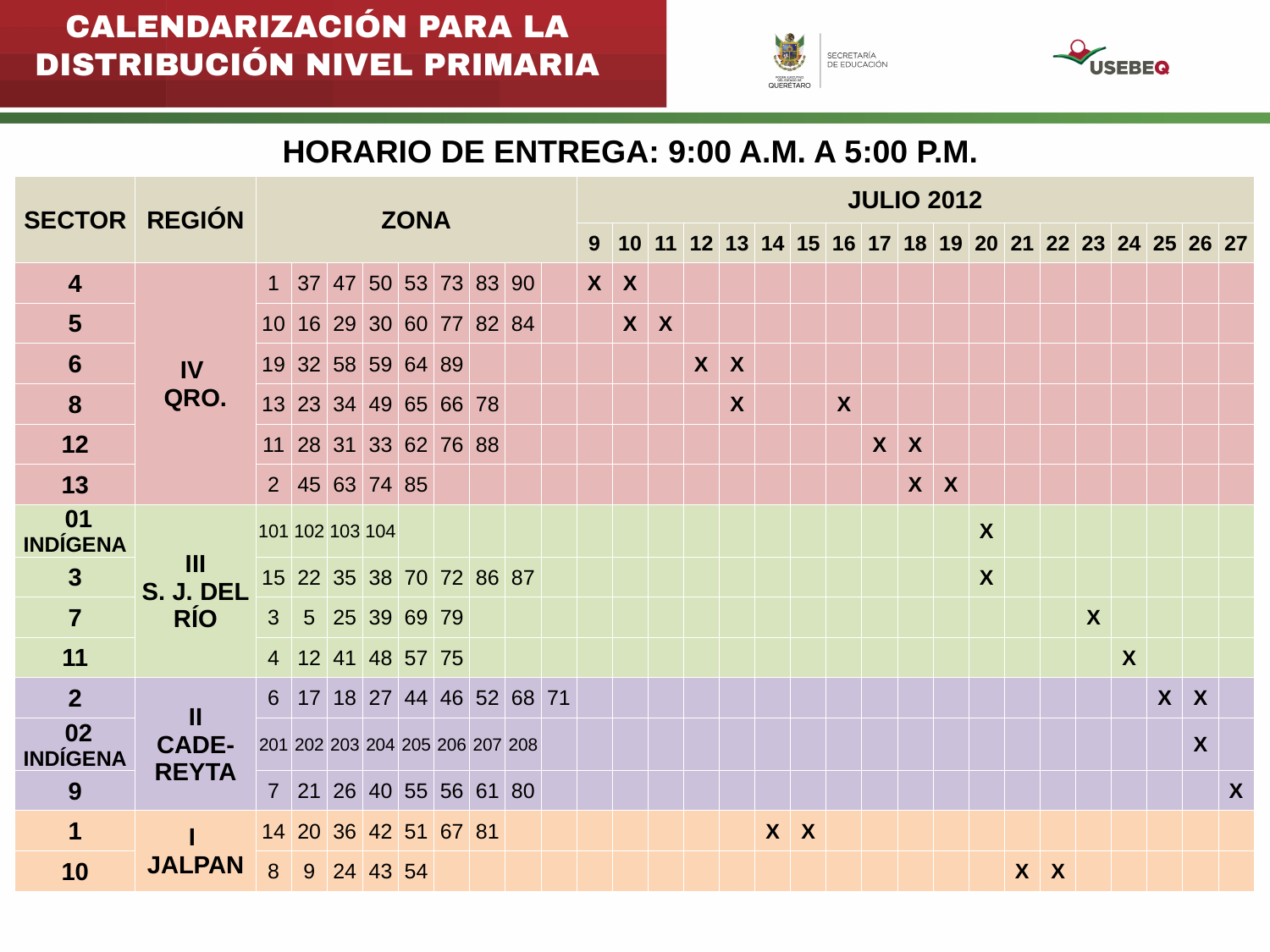

CALENDARIZACIÓN PARA LA DISTRIBUCIÓN NIVEL PRIMARIA
HORARIO DE ENTREGA: 9:00 A.M. A 5:00 P.M.
| SECTOR | REGIÓN | ZONA |  |  |  |  |  |  |  |  | JULIO 2012 |  |  |  |  |  |  |  |  |  |  |  |  |  |  |  |  |  |  |
| --- | --- | --- | --- | --- | --- | --- | --- | --- | --- | --- | --- | --- | --- | --- | --- | --- | --- | --- | --- | --- | --- | --- | --- | --- | --- | --- | --- | --- | --- |
|  |  |  |  |  |  |  |  |  |  |  | 9 | 10 | 11 | 12 | 13 | 14 | 15 | 16 | 17 | 18 | 19 | 20 | 21 | 22 | 23 | 24 | 25 | 26 | 27 |
| 4 | IV QRO. | 1 | 37 | 47 | 50 | 53 | 73 | 83 | 90 |  | X | X |  |  |  |  |  |  |  |  |  |  |  |  |  |  |  |  |  |
| 5 |  | 10 | 16 | 29 | 30 | 60 | 77 | 82 | 84 |  |  | X | X |  |  |  |  |  |  |  |  |  |  |  |  |  |  |  |  |
| 6 |  | 19 | 32 | 58 | 59 | 64 | 89 |  |  |  |  |  |  | X | X |  |  |  |  |  |  |  |  |  |  |  |  |  |  |
| 8 |  | 13 | 23 | 34 | 49 | 65 | 66 | 78 |  |  |  |  |  |  | X |  |  | X |  |  |  |  |  |  |  |  |  |  |  |
| 12 |  | 11 | 28 | 31 | 33 | 62 | 76 | 88 |  |  |  |  |  |  |  |  |  |  | X | X |  |  |  |  |  |  |  |  |  |
| 13 |  | 2 | 45 | 63 | 74 | 85 |  |  |  |  |  |  |  |  |  |  |  |  |  | X | X |  |  |  |  |  |  |  |  |
| 01 INDÍGENA | III S. J. DEL RÍO | 101 | 102 | 103 | 104 |  |  |  |  |  |  |  |  |  |  |  |  |  |  |  |  | X |  |  |  |  |  |  |  |
| 3 |  | 15 | 22 | 35 | 38 | 70 | 72 | 86 | 87 |  |  |  |  |  |  |  |  |  |  |  |  | X |  |  |  |  |  |  |  |
| 7 |  | 3 | 5 | 25 | 39 | 69 | 79 |  |  |  |  |  |  |  |  |  |  |  |  |  |  |  |  |  | X |  |  |  |  |
| 11 |  | 4 | 12 | 41 | 48 | 57 | 75 |  |  |  |  |  |  |  |  |  |  |  |  |  |  |  |  |  |  | X |  |  |  |
| 2 | II CADE-REYTA | 6 | 17 | 18 | 27 | 44 | 46 | 52 | 68 | 71 |  |  |  |  |  |  |  |  |  |  |  |  |  |  |  |  | X | X |  |
| 02 INDÍGENA |  | 201 | 202 | 203 | 204 | 205 | 206 | 207 | 208 |  |  |  |  |  |  |  |  |  |  |  |  |  |  |  |  |  |  | X |  |
| 9 |  | 7 | 21 | 26 | 40 | 55 | 56 | 61 | 80 |  |  |  |  |  |  |  |  |  |  |  |  |  |  |  |  |  |  |  | X |
| 1 | I JALPAN | 14 | 20 | 36 | 42 | 51 | 67 | 81 |  |  |  |  |  |  |  | X | X |  |  |  |  |  |  |  |  |  |  |  |  |
| 10 |  | 8 | 9 | 24 | 43 | 54 |  |  |  |  |  |  |  |  |  |  |  |  |  |  |  |  | X | X |  |  |  |  |  |